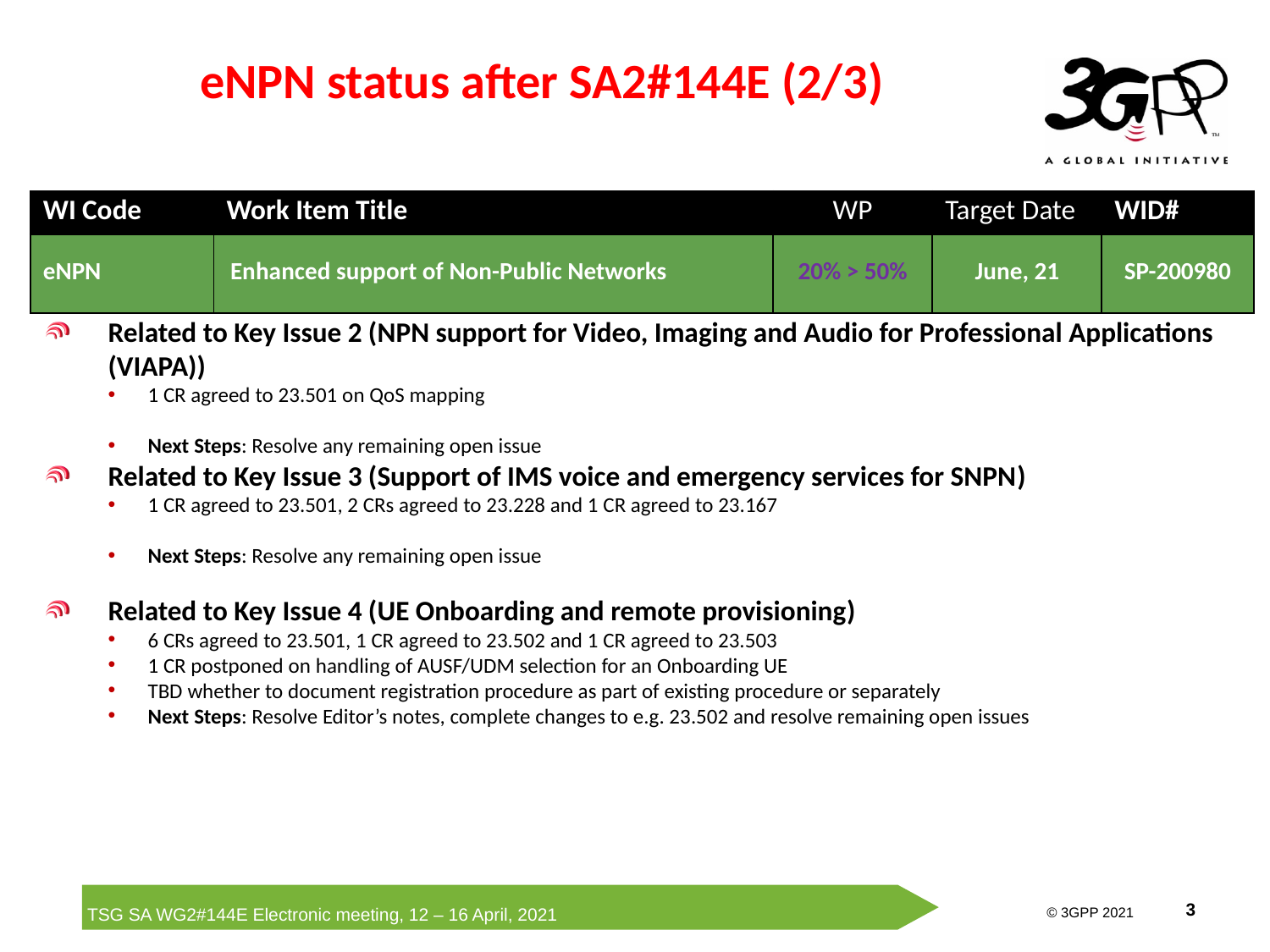

# eNPN status after SA2#144E (2/3)
| WI Code | Work Item Title | WP | Target Date | WID# |
| --- | --- | --- | --- | --- |
| eNPN | Enhanced support of Non-Public Networks | 20% > 50% | June, 21 | SP-200980 |
Related to Key Issue 2 (NPN support for Video, Imaging and Audio for Professional Applications (VIAPA))
1 CR agreed to 23.501 on QoS mapping

Next Steps: Resolve any remaining open issue
Related to Key Issue 3 (Support of IMS voice and emergency services for SNPN)
1 CR agreed to 23.501, 2 CRs agreed to 23.228 and 1 CR agreed to 23.167

Next Steps: Resolve any remaining open issue

Related to Key Issue 4 (UE Onboarding and remote provisioning)
6 CRs agreed to 23.501, 1 CR agreed to 23.502 and 1 CR agreed to 23.503
1 CR postponed on handling of AUSF/UDM selection for an Onboarding UE
TBD whether to document registration procedure as part of existing procedure or separately
Next Steps: Resolve Editor’s notes, complete changes to e.g. 23.502 and resolve remaining open issues